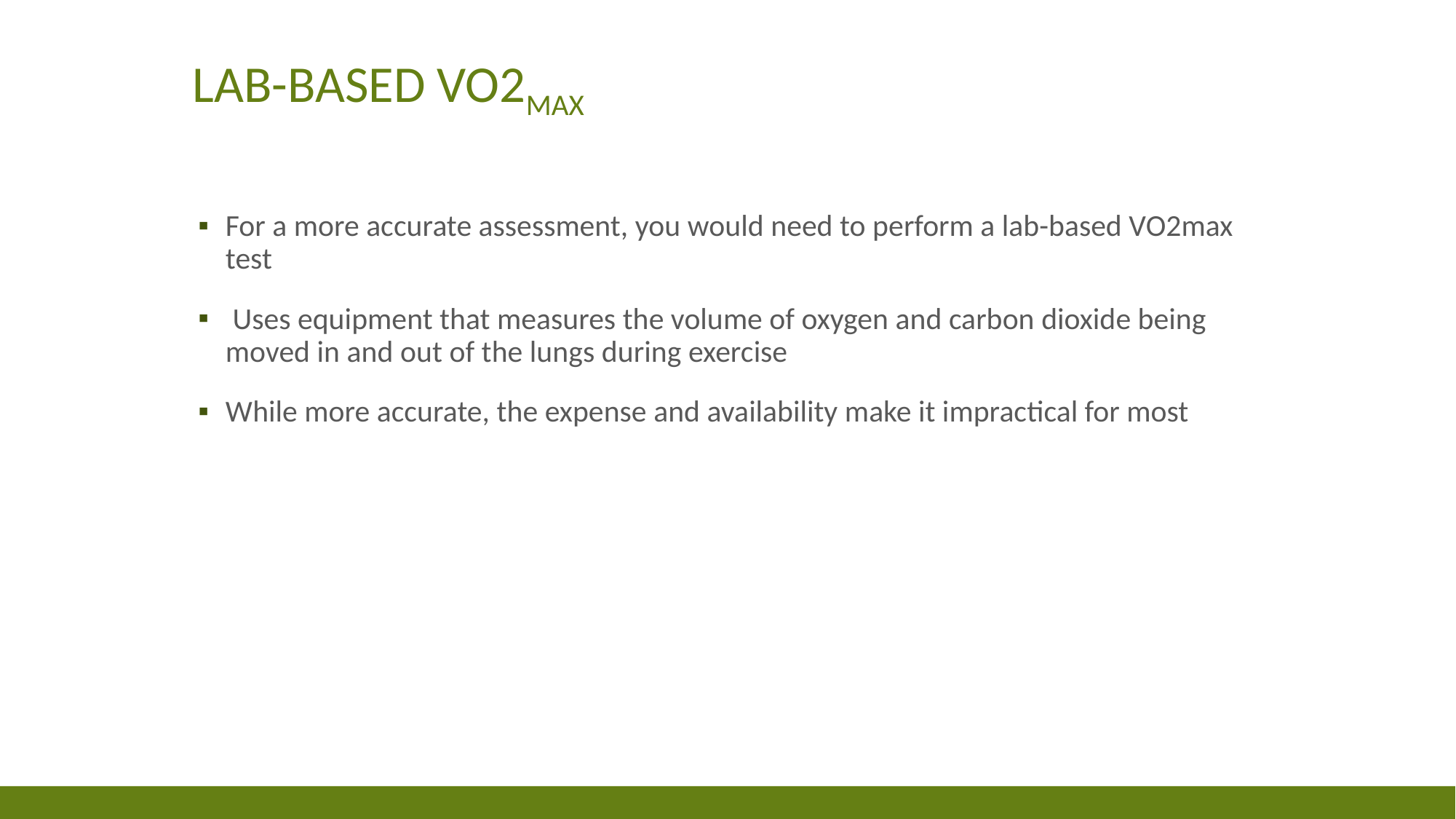

# Lab-Based VO2max
For a more accurate assessment, you would need to perform a lab-based VO2max test
 Uses equipment that measures the volume of oxygen and carbon dioxide being moved in and out of the lungs during exercise
While more accurate, the expense and availability make it impractical for most